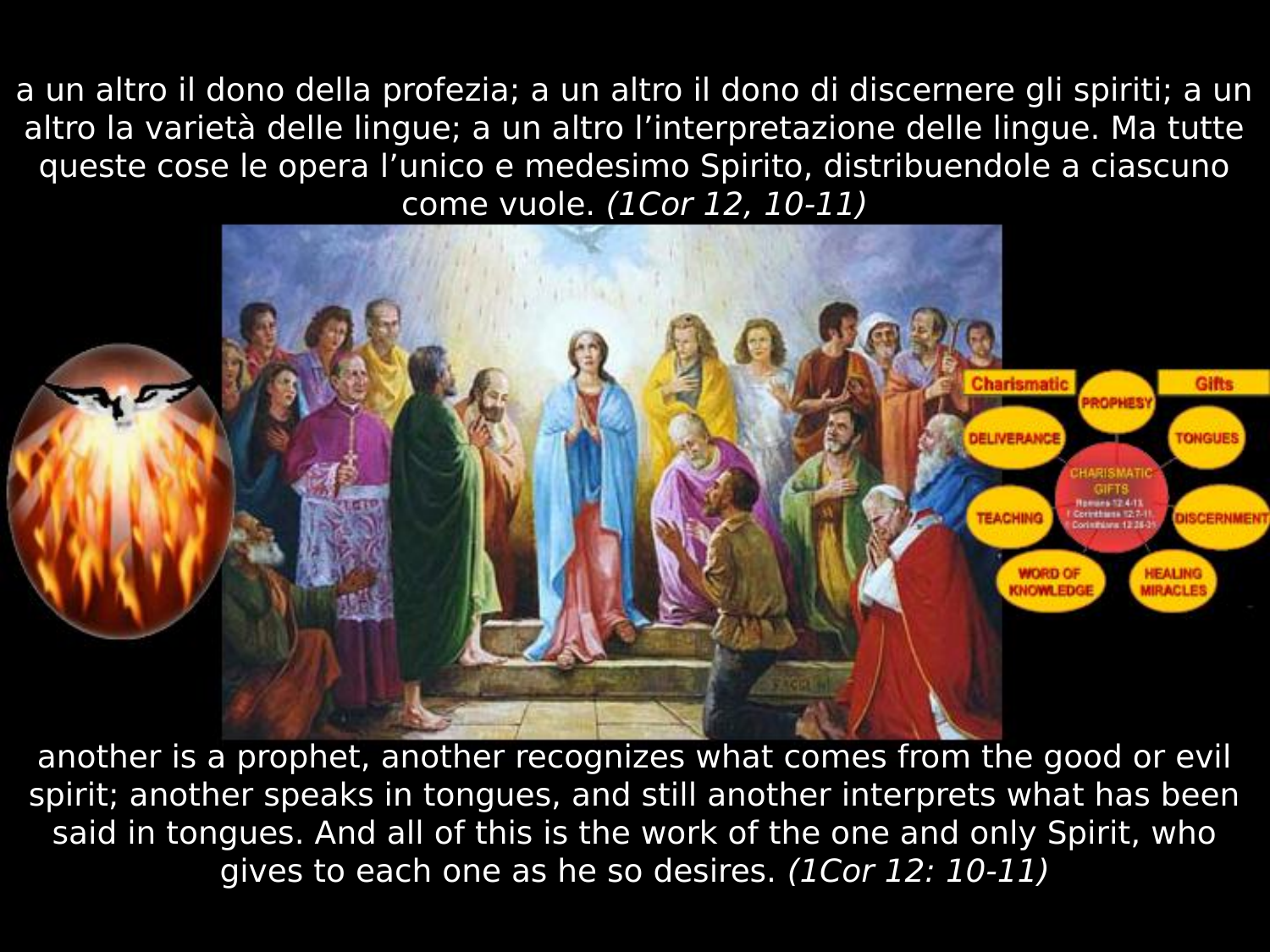

a un altro il dono della profezia; a un altro il dono di discernere gli spiriti; a un altro la varietà delle lingue; a un altro l’interpretazione delle lingue. Ma tutte queste cose le opera l’unico e medesimo Spirito, distribuendole a ciascuno come vuole. (1Cor 12, 10-11)
#
another is a prophet, another recognizes what comes from the good or evil spirit; another speaks in tongues, and still another interprets what has been said in tongues. And all of this is the work of the one and only Spirit, who gives to each one as he so desires. (1Cor 12: 10-11)